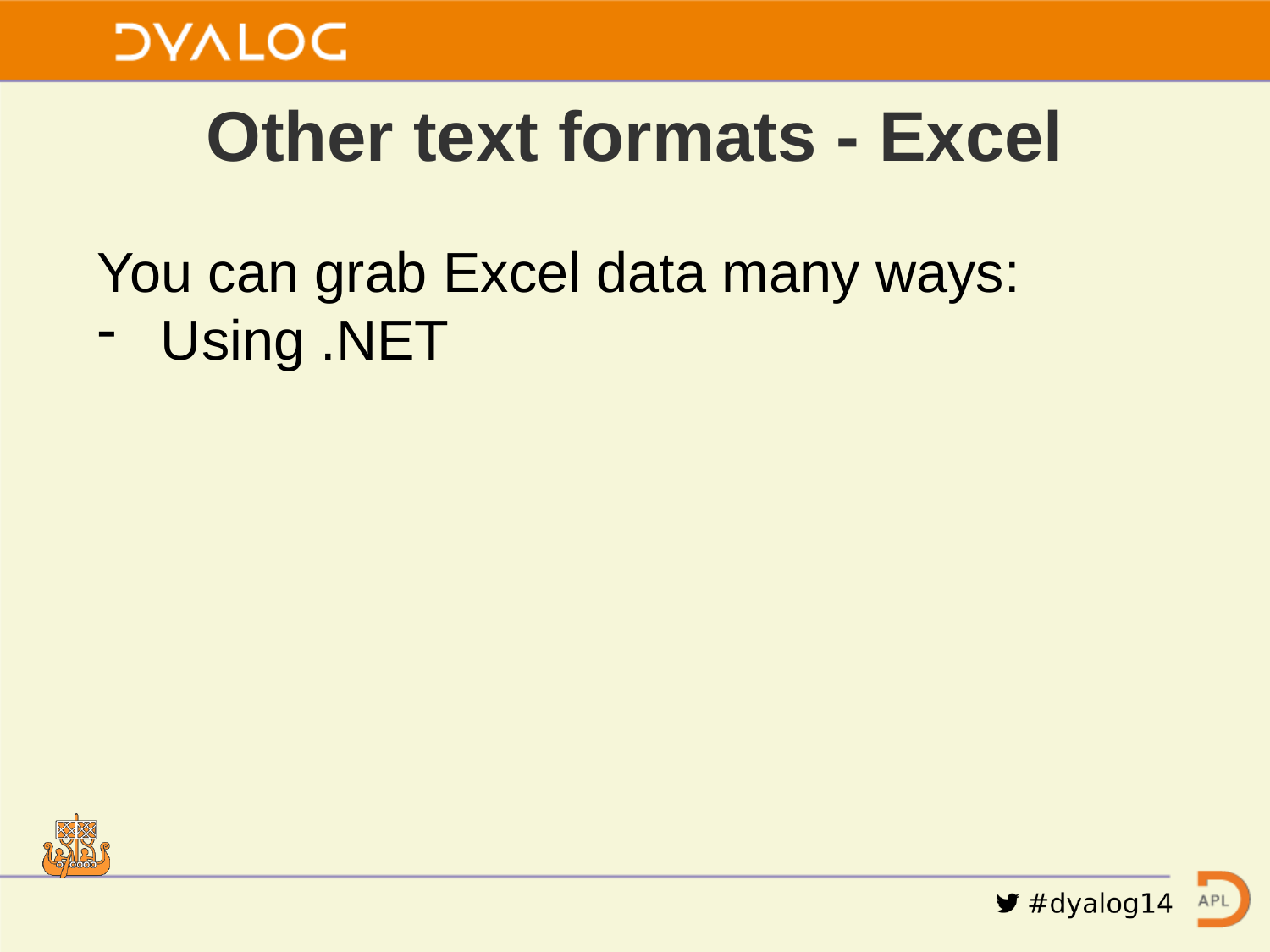

# Other text formats - Excel
You can grab Excel data many ways:
Using .NET